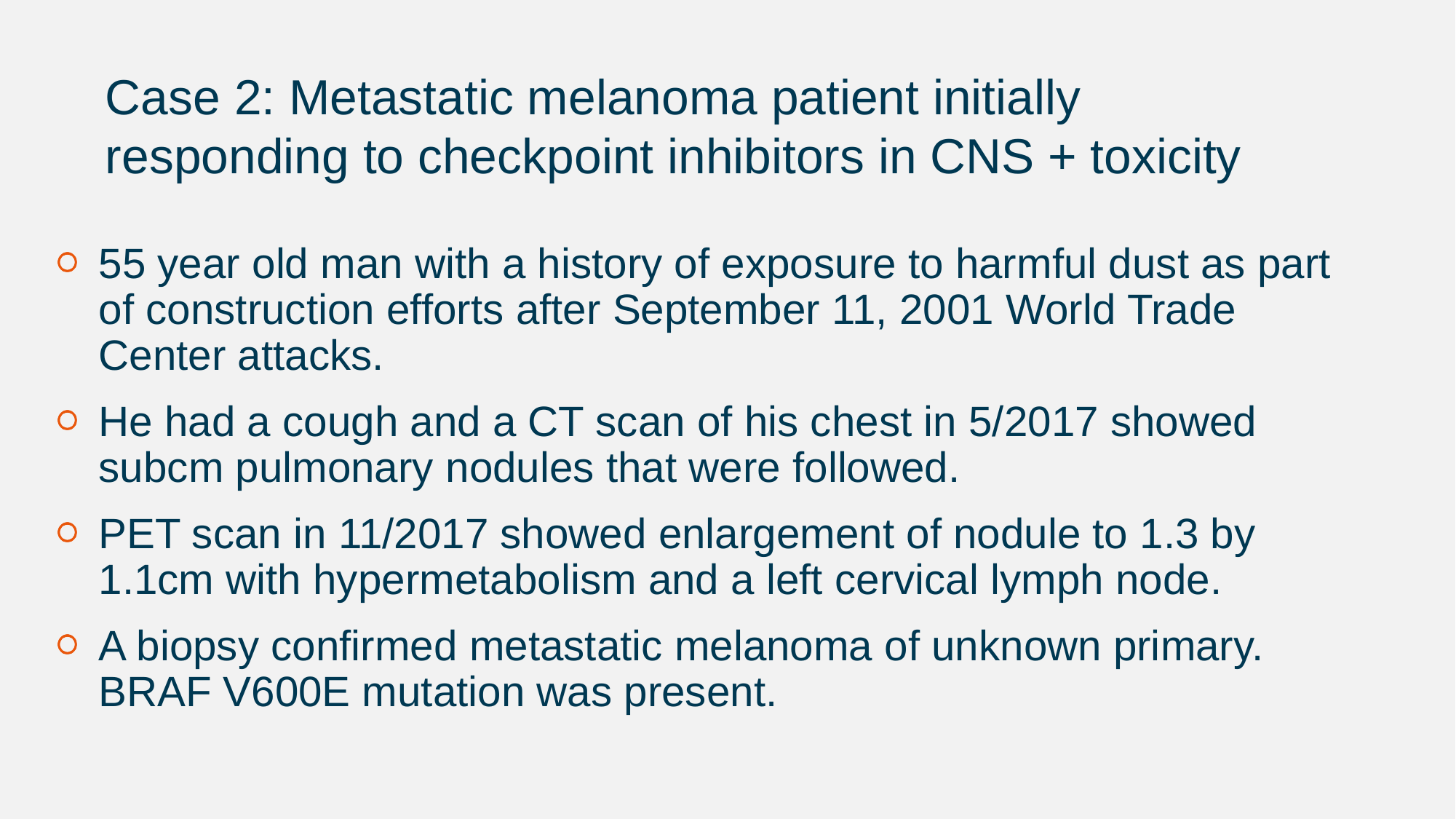

Case 2: Metastatic melanoma patient initially responding to checkpoint inhibitors in CNS + toxicity
55 year old man with a history of exposure to harmful dust as part of construction efforts after September 11, 2001 World Trade Center attacks.
He had a cough and a CT scan of his chest in 5/2017 showed subcm pulmonary nodules that were followed.
PET scan in 11/2017 showed enlargement of nodule to 1.3 by 1.1cm with hypermetabolism and a left cervical lymph node.
A biopsy confirmed metastatic melanoma of unknown primary. BRAF V600E mutation was present.